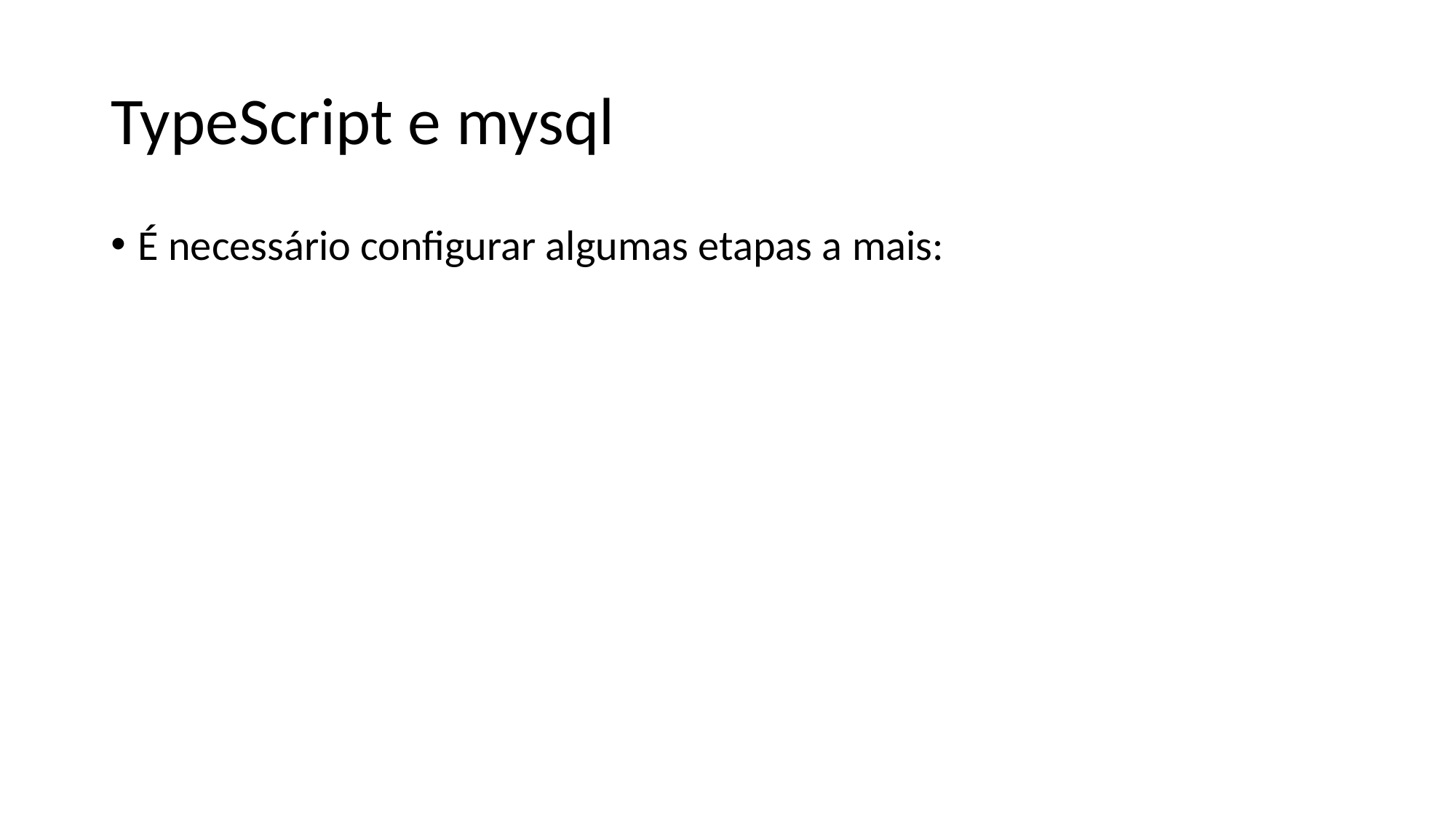

# TypeScript e mysql
É necessário configurar algumas etapas a mais: